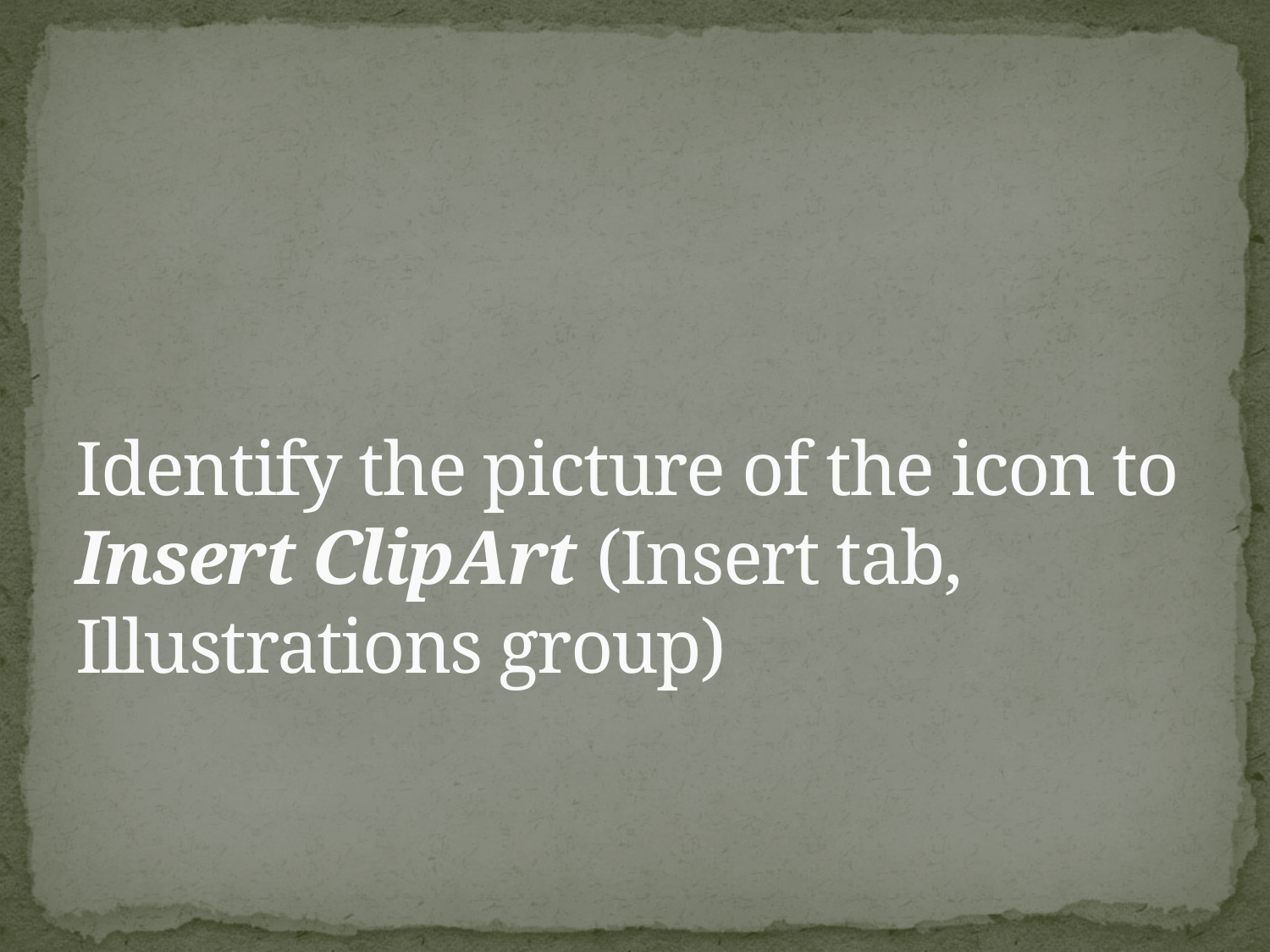

# Identify the picture of the icon to Insert ClipArt (Insert tab, Illustrations group)